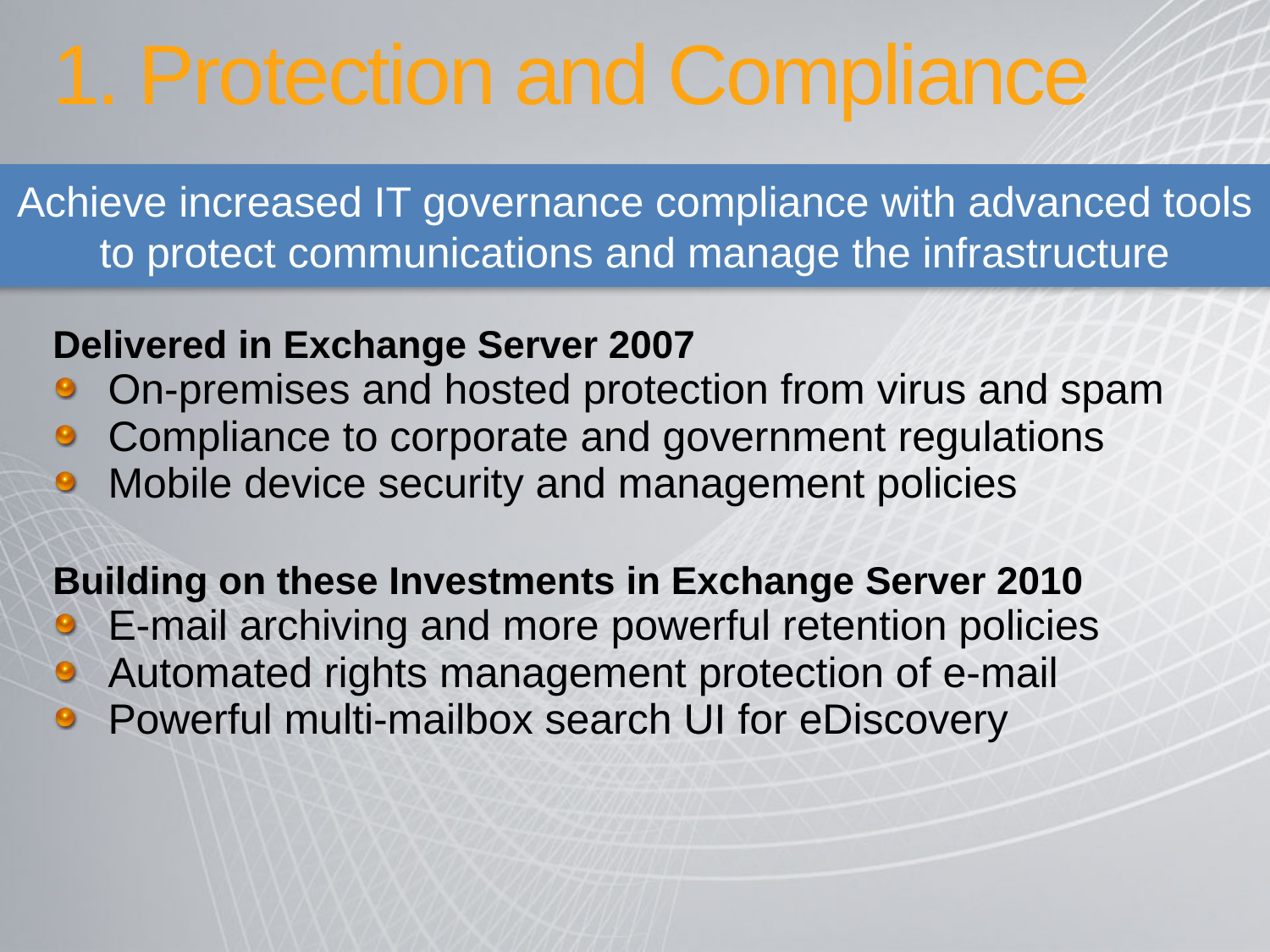

# 1. Protection and Compliance
Achieve increased IT governance compliance with advanced tools to protect communications and manage the infrastructure
Delivered in Exchange Server 2007
On-premises and hosted protection from virus and spam
Compliance to corporate and government regulations
Mobile device security and management policies
Building on these Investments in Exchange Server 2010
E-mail archiving and more powerful retention policies
Automated rights management protection of e-mail
Powerful multi-mailbox search UI for eDiscovery